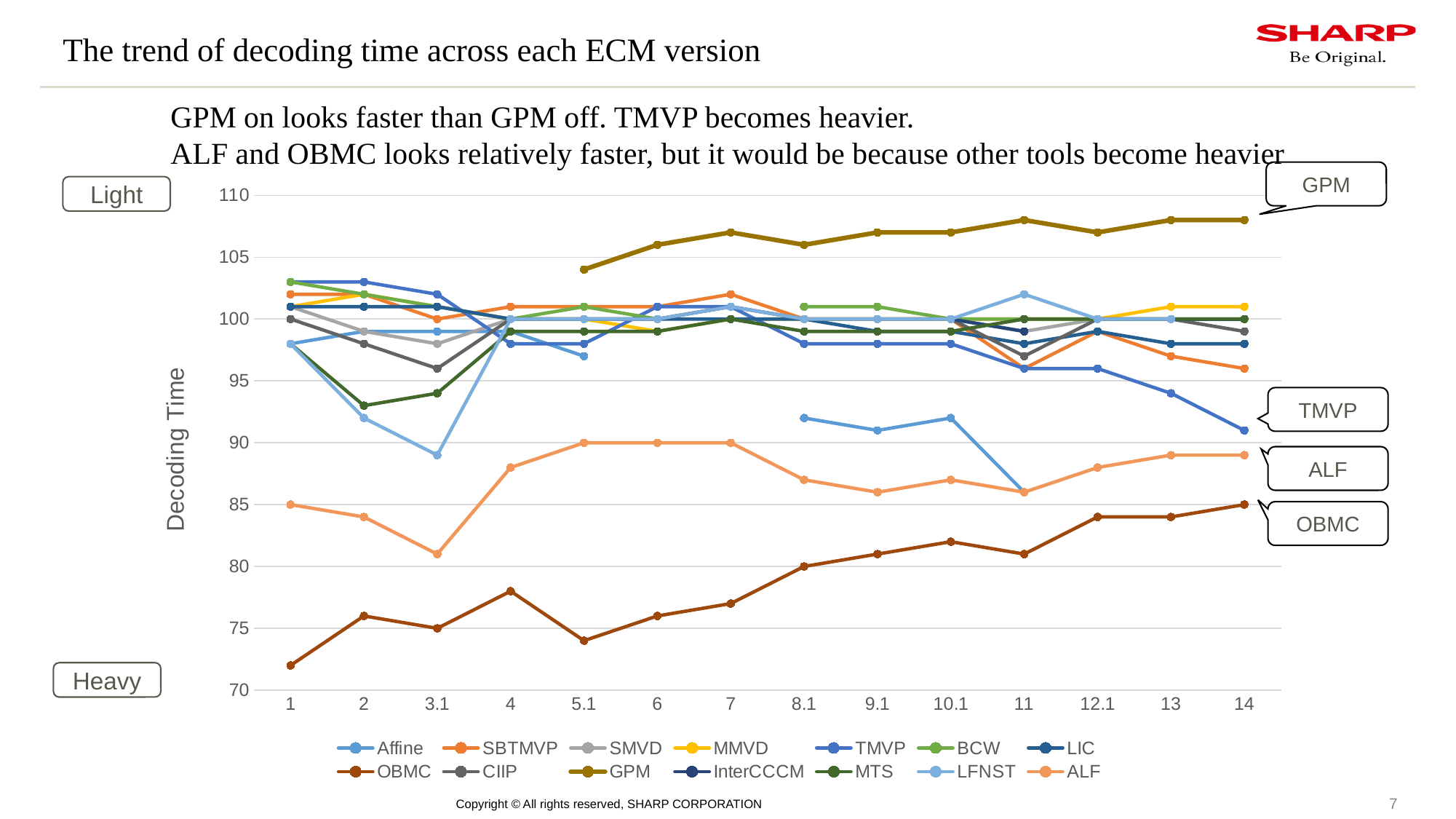

# The trend of decoding time across each ECM version
GPM on looks faster than GPM off. TMVP becomes heavier.
ALF and OBMC looks relatively faster, but it would be because other tools become heavier
GPM

### Chart

| Category | Affine | SBTMVP | SMVD | MMVD | TMVP | BCW | LIC | OBMC | CIIP | GPM | InterCCCM | MTS | LFNST | ALF |
|---|---|---|---|---|---|---|---|---|---|---|---|---|---|---|
| 1 | 98.0 | 102.0 | 101.0 | 101.0 | 103.0 | 103.0 | 101.0 | 72.0 | 100.0 | None | None | 98.0 | 98.0 | 85.0 |
| 2 | 99.0 | 102.0 | 99.0 | 102.0 | 103.0 | 102.0 | 101.0 | 76.0 | 98.0 | None | None | 93.0 | 92.0 | 84.0 |
| 3.1 | 99.0 | 100.0 | 98.0 | 101.0 | 102.0 | 101.0 | 101.0 | 75.0 | 96.0 | None | None | 94.0 | 89.0 | 81.0 |
| 4 | 99.0 | 101.0 | 100.0 | 100.0 | 98.0 | 100.0 | 100.0 | 78.0 | 100.0 | None | None | 99.0 | 100.0 | 88.0 |
| 5.0999999999999996 | 97.0 | 101.0 | 100.0 | 100.0 | 98.0 | 101.0 | 100.0 | 74.0 | 100.0 | 104.0 | None | 99.0 | 100.0 | 90.0 |
| 6 | None | 101.0 | 100.0 | 99.0 | 101.0 | 100.0 | 100.0 | 76.0 | 100.0 | 106.0 | None | 99.0 | 100.0 | 90.0 |
| 7 | None | 102.0 | 101.0 | 100.0 | 101.0 | None | 100.0 | 77.0 | 101.0 | 107.0 | None | 100.0 | 101.0 | 90.0 |
| 8.1 | 92.0 | 100.0 | 100.0 | 100.0 | 98.0 | 101.0 | 100.0 | 80.0 | 100.0 | 106.0 | None | 99.0 | 100.0 | 87.0 |
| 9.1 | 91.0 | 100.0 | 100.0 | 100.0 | 98.0 | 101.0 | 99.0 | 81.0 | 100.0 | 107.0 | None | 99.0 | 100.0 | 86.0 |
| 10.1 | 92.0 | 100.0 | 100.0 | 100.0 | 98.0 | 100.0 | 99.0 | 82.0 | 100.0 | 107.0 | 100.0 | 99.0 | 100.0 | 87.0 |
| 11 | 86.0 | 96.0 | 99.0 | 100.0 | 96.0 | 100.0 | 98.0 | 81.0 | 97.0 | 108.0 | 99.0 | 100.0 | 102.0 | 86.0 |
| 12.1 | None | 99.0 | 100.0 | 100.0 | 96.0 | 100.0 | 99.0 | 84.0 | 100.0 | 107.0 | None | 100.0 | 100.0 | 88.0 |
| 13 | None | 97.0 | 100.0 | 101.0 | 94.0 | 100.0 | 98.0 | 84.0 | 100.0 | 108.0 | 100.0 | 100.0 | 100.0 | 89.0 |
| 14 | None | 96.0 | 100.0 | 101.0 | 91.0 | 100.0 | 98.0 | 85.0 | 99.0 | 108.0 | 100.0 | 100.0 | None | 89.0 |
Light
TMVP
ALF
OBMC
Heavy
7
Copyright © All rights reserved, SHARP CORPORATION